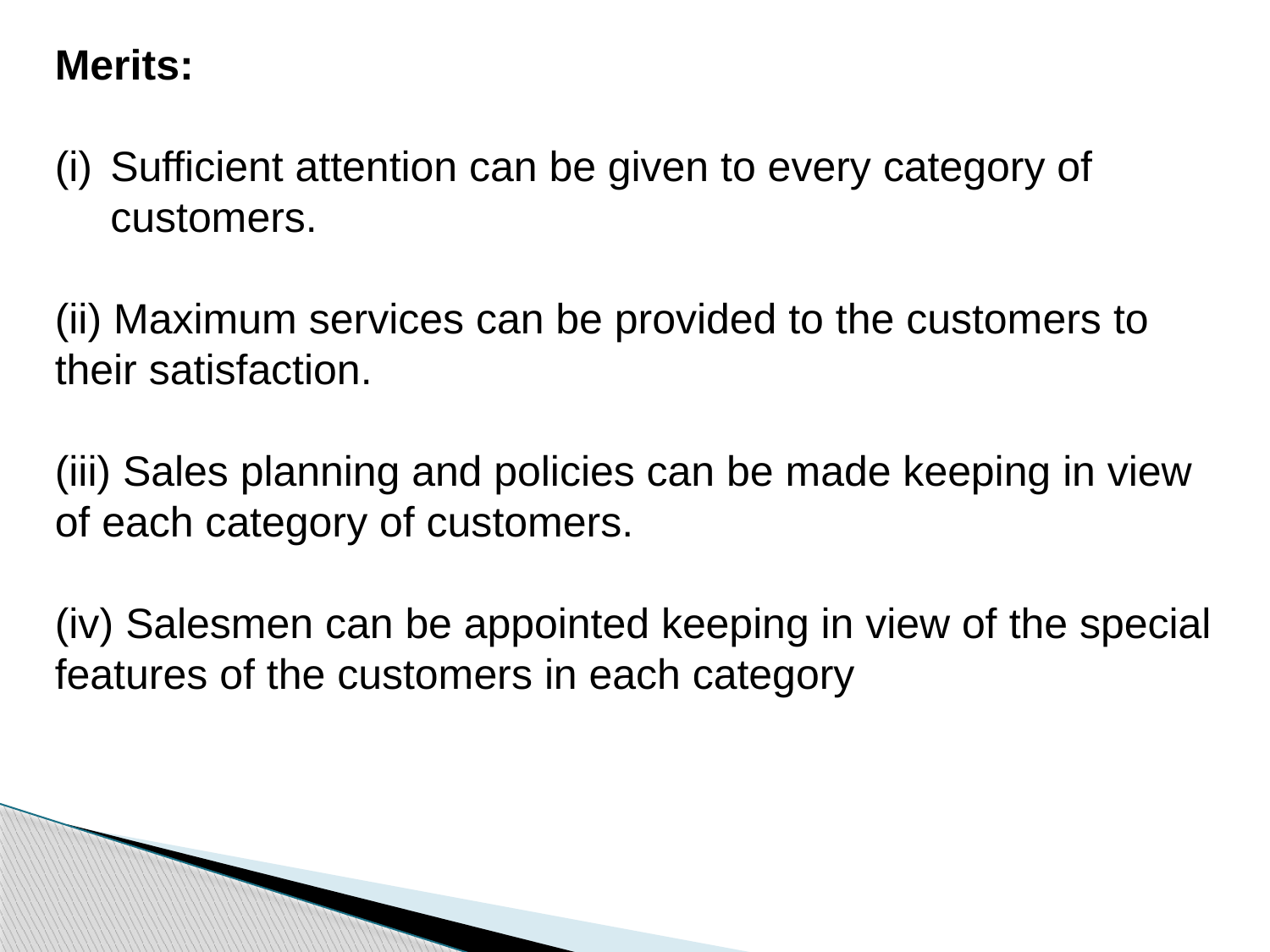

Merits:

Sufficient attention can be given to every category of customers.

(ii) Maximum services can be provided to the customers to their satisfaction.

(iii) Sales planning and policies can be made keeping in view of each category of customers.

(iv) Salesmen can be appointed keeping in view of the special features of the customers in each category